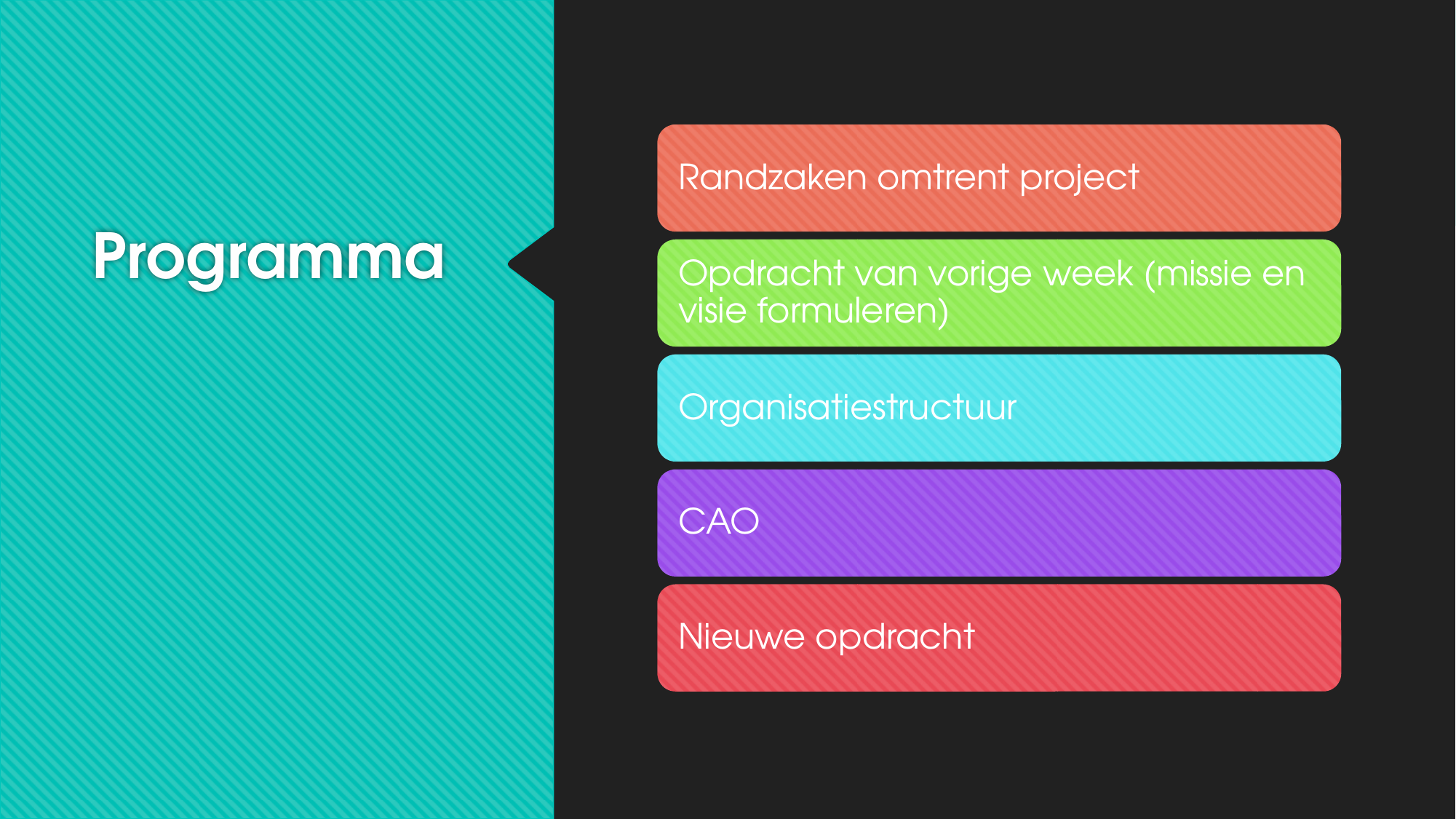

Randzaken omtrent project
Opdracht van vorige week (missie en visie formuleren)
Organisatiestructuur
CAO
Nieuwe opdracht
# Programma